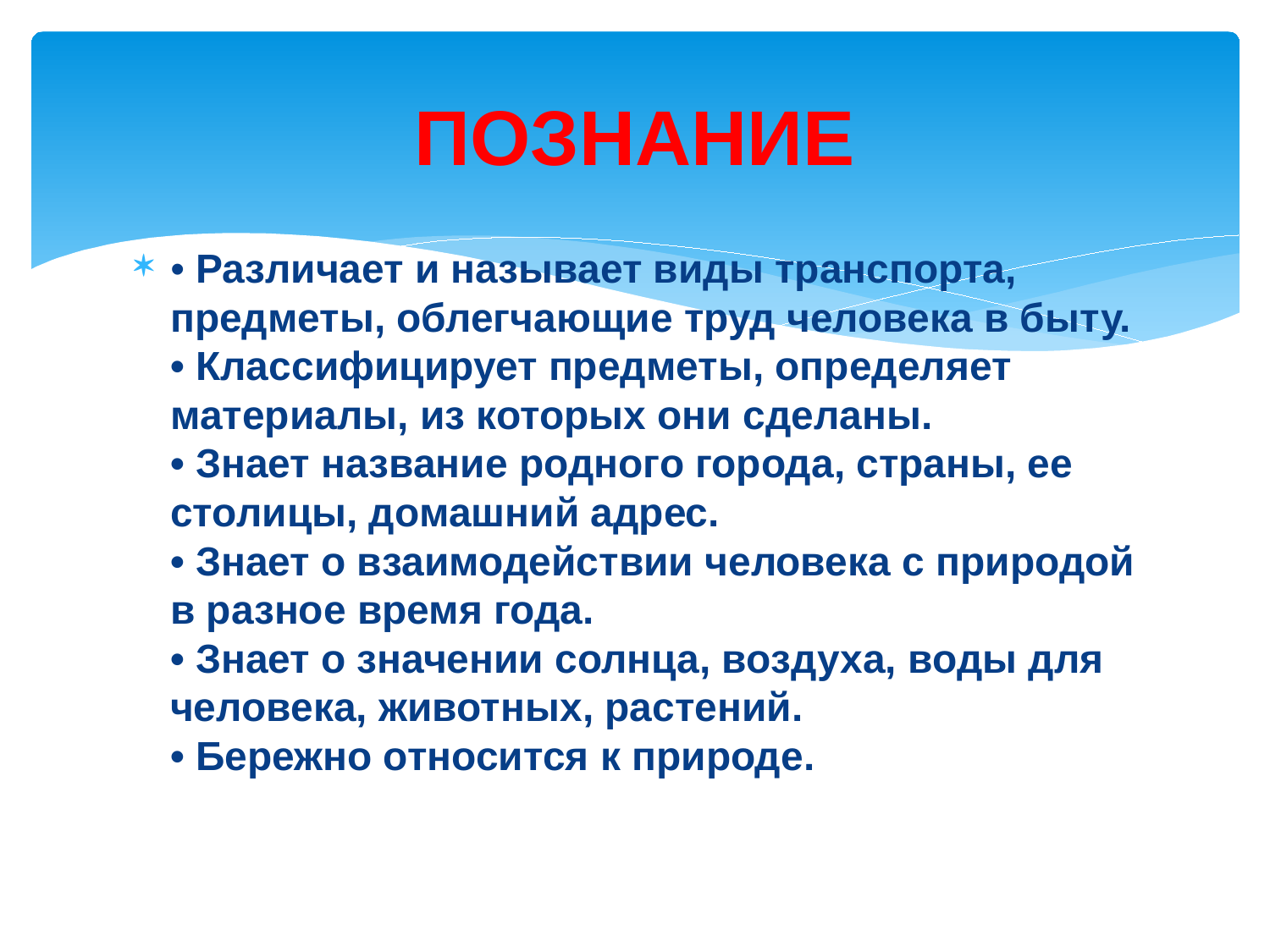

# ПОЗНАНИЕ
• Различает и называет виды транспорта, предметы, облегчающие труд человека в быту.
• Классифицирует предметы, определяет материалы, из которых они сделаны.
• Знает название родного города, страны, ее столицы, домашний адрес.
• Знает о взаимодействии человека с природой в разное время года.
• Знает о значении солнца, воздуха, воды для человека, животных, растений.
• Бережно относится к природе.